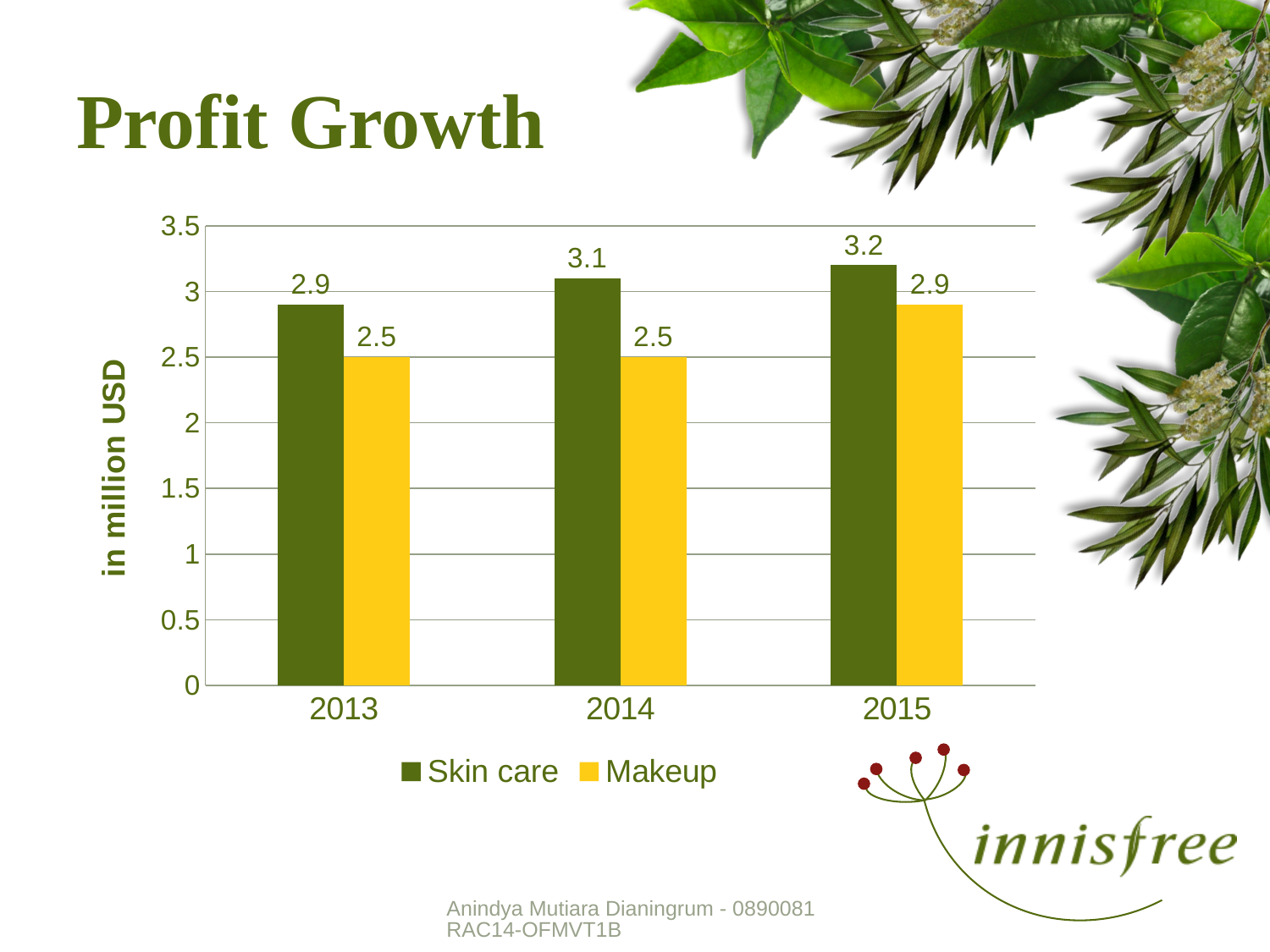

# Profit Growth

### Chart

| Category | Skin care | Makeup |
|---|---|---|
| 2013 | 2.9 | 2.5 |
| 2014 | 3.1 | 2.5 |
| 2015 | 3.2 | 2.9 |
Anindya Mutiara Dianingrum - 0890081 RAC14-OFMVT1B